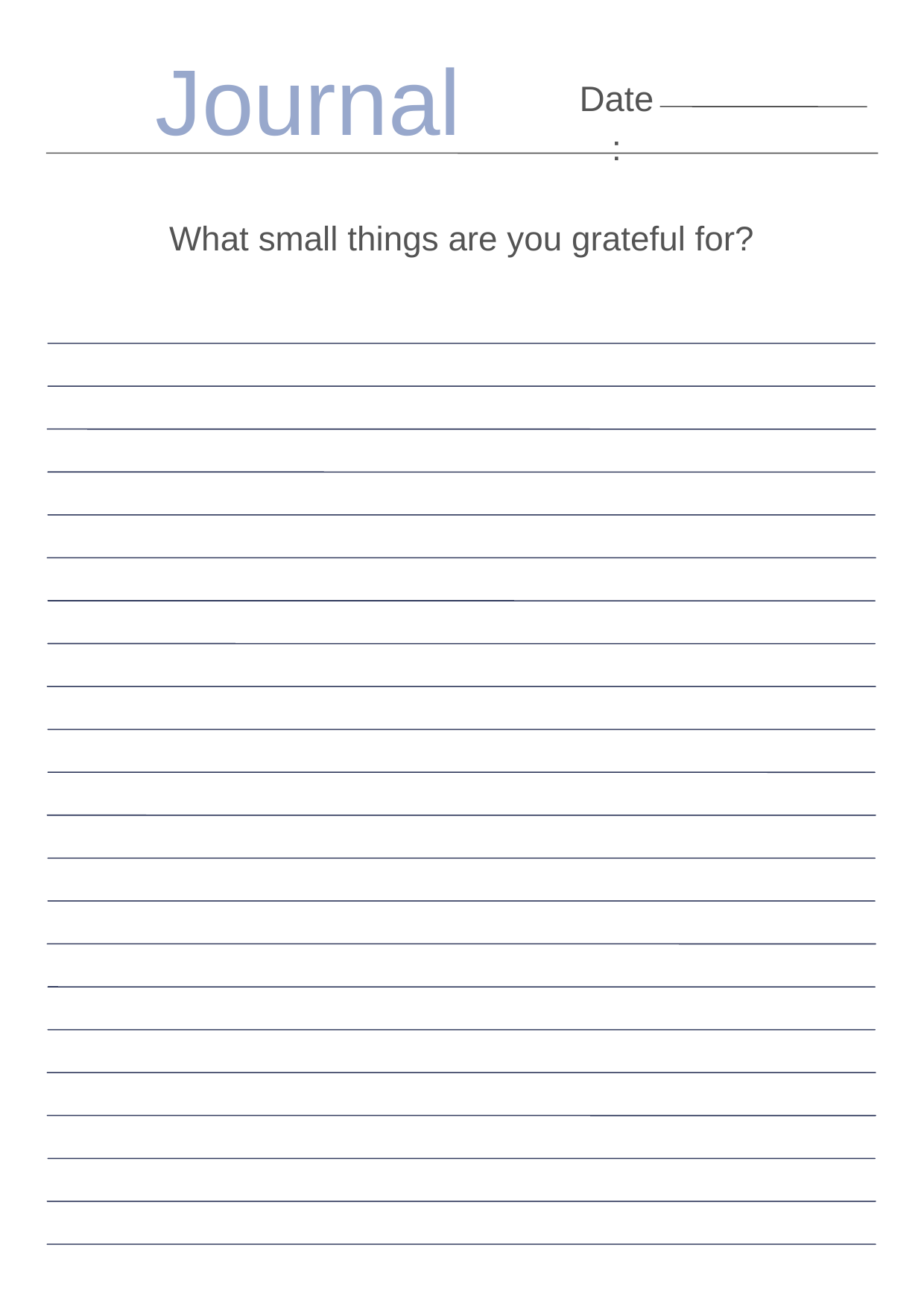

Journal
Date:

What small things are you grateful for?